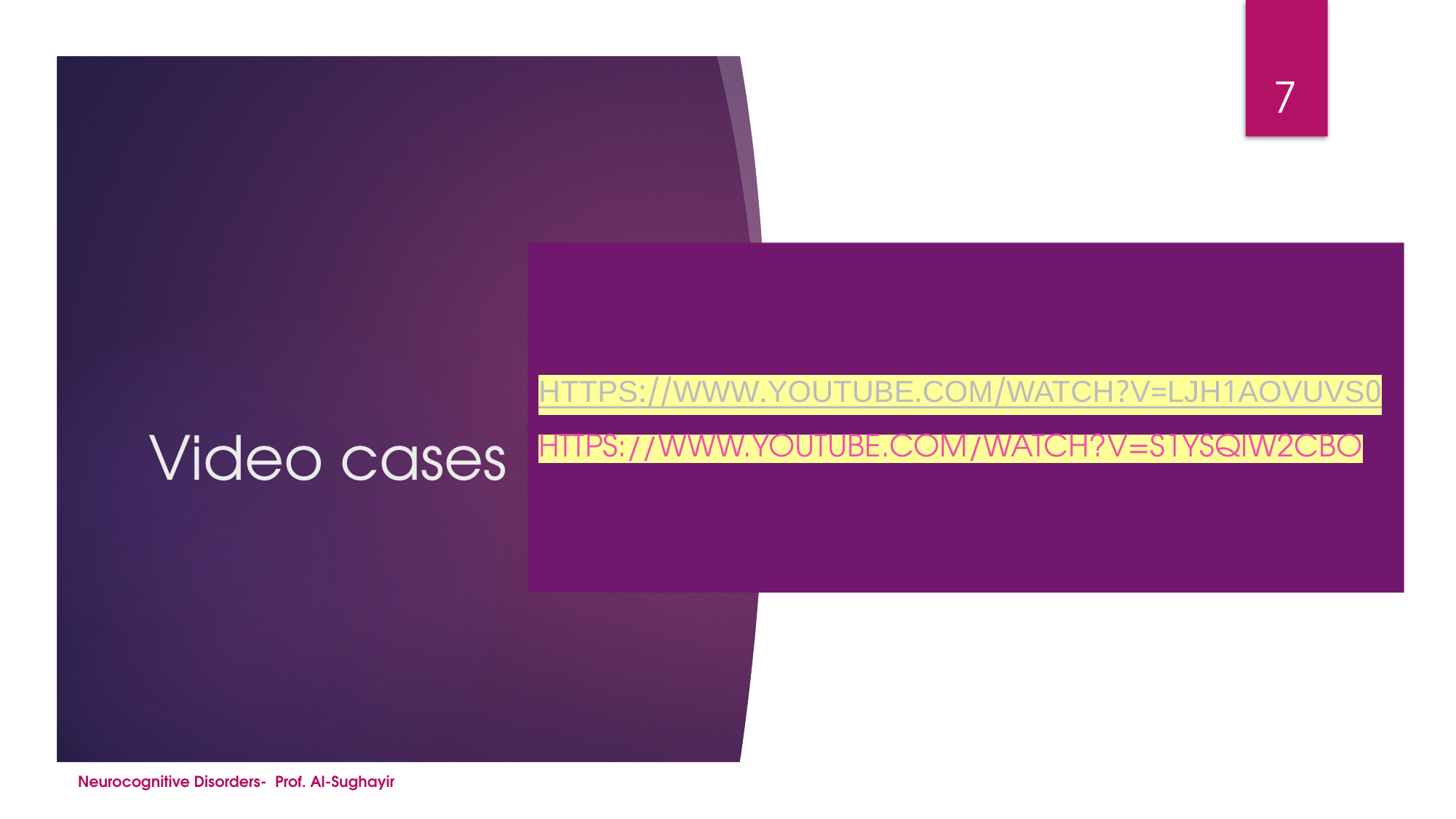

7
https://www.youtube.com/watch?v=lJH1AoVuVS0
https://www.youtube.com/watch?v=S1YSQiw2cbo
# Video cases
Neurocognitive Disorders-  Prof. Al-Sughayir